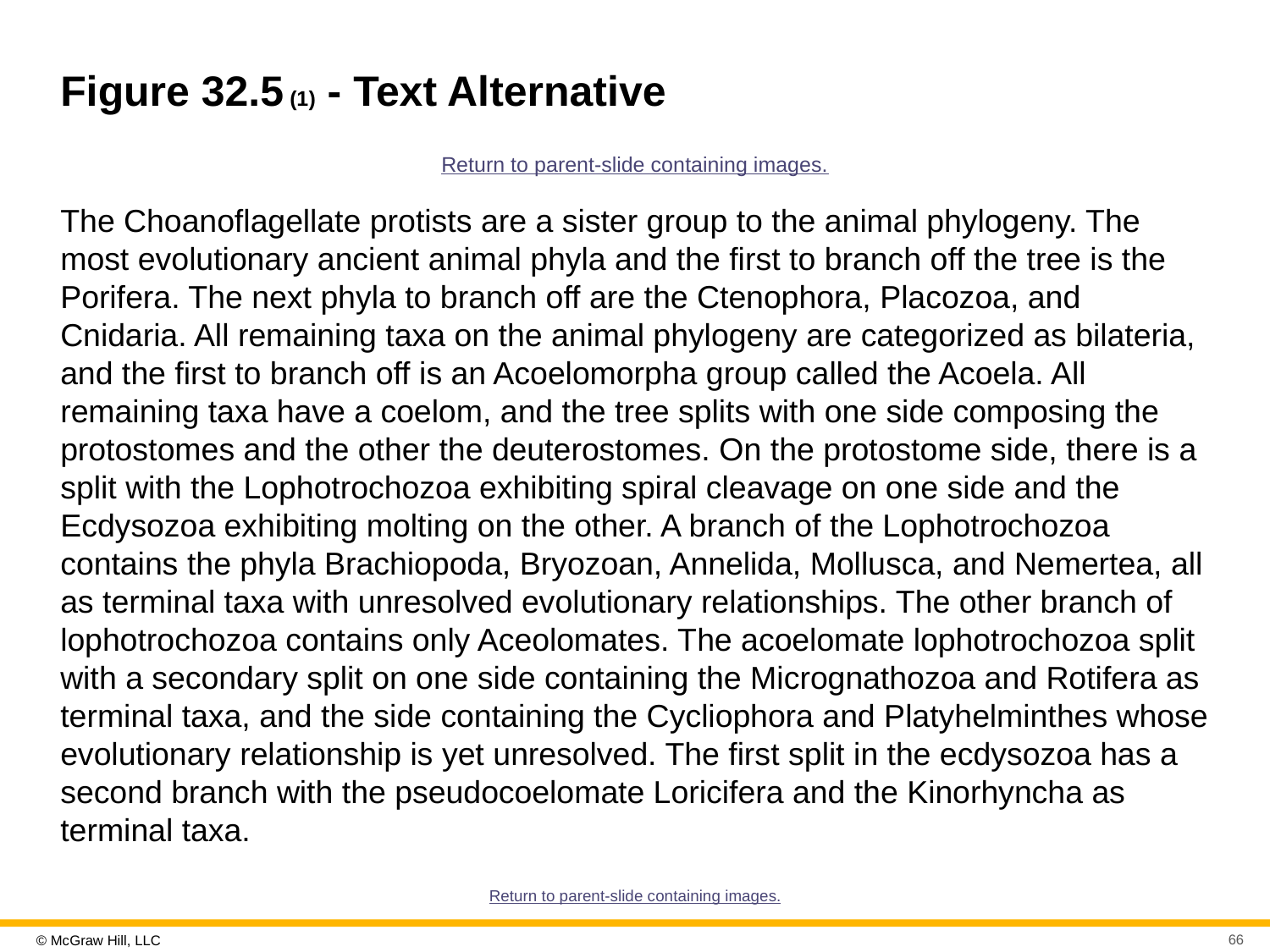

# Figure 32.5 (1) - Text Alternative
Return to parent-slide containing images.
The Choanoflagellate protists are a sister group to the animal phylogeny. The most evolutionary ancient animal phyla and the first to branch off the tree is the Porifera. The next phyla to branch off are the Ctenophora, Placozoa, and Cnidaria. All remaining taxa on the animal phylogeny are categorized as bilateria, and the first to branch off is an Acoelomorpha group called the Acoela. All remaining taxa have a coelom, and the tree splits with one side composing the protostomes and the other the deuterostomes. On the protostome side, there is a split with the Lophotrochozoa exhibiting spiral cleavage on one side and the Ecdysozoa exhibiting molting on the other. A branch of the Lophotrochozoa contains the phyla Brachiopoda, Bryozoan, Annelida, Mollusca, and Nemertea, all as terminal taxa with unresolved evolutionary relationships. The other branch of lophotrochozoa contains only Aceolomates. The acoelomate lophotrochozoa split with a secondary split on one side containing the Micrognathozoa and Rotifera as terminal taxa, and the side containing the Cycliophora and Platyhelminthes whose evolutionary relationship is yet unresolved. The first split in the ecdysozoa has a second branch with the pseudocoelomate Loricifera and the Kinorhyncha as terminal taxa.
Return to parent-slide containing images.
66